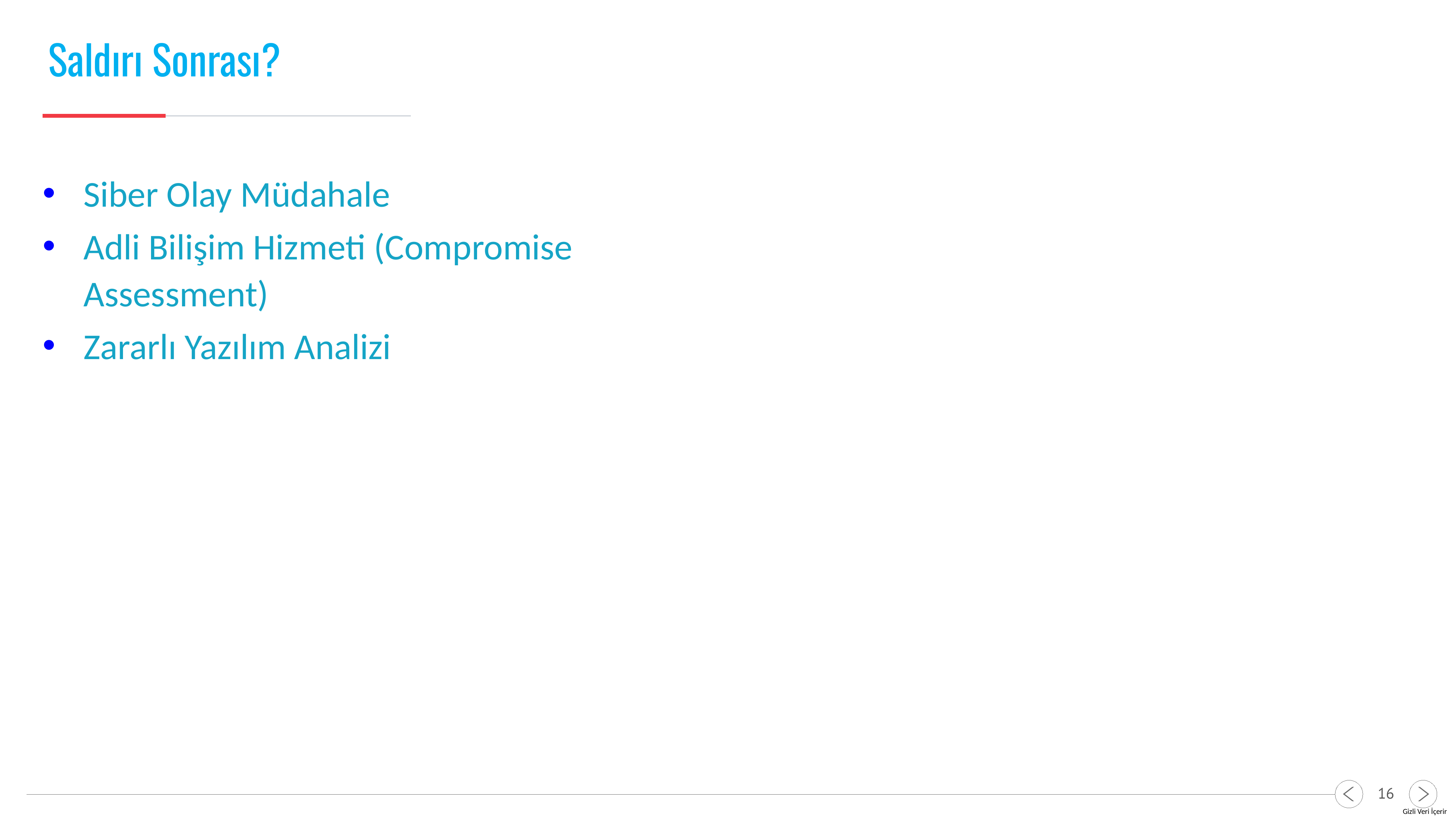

Saldırı Sonrası?
Siber Olay Müdahale
Adli Bilişim Hizmeti (Compromise Assessment)
Zararlı Yazılım Analizi
16